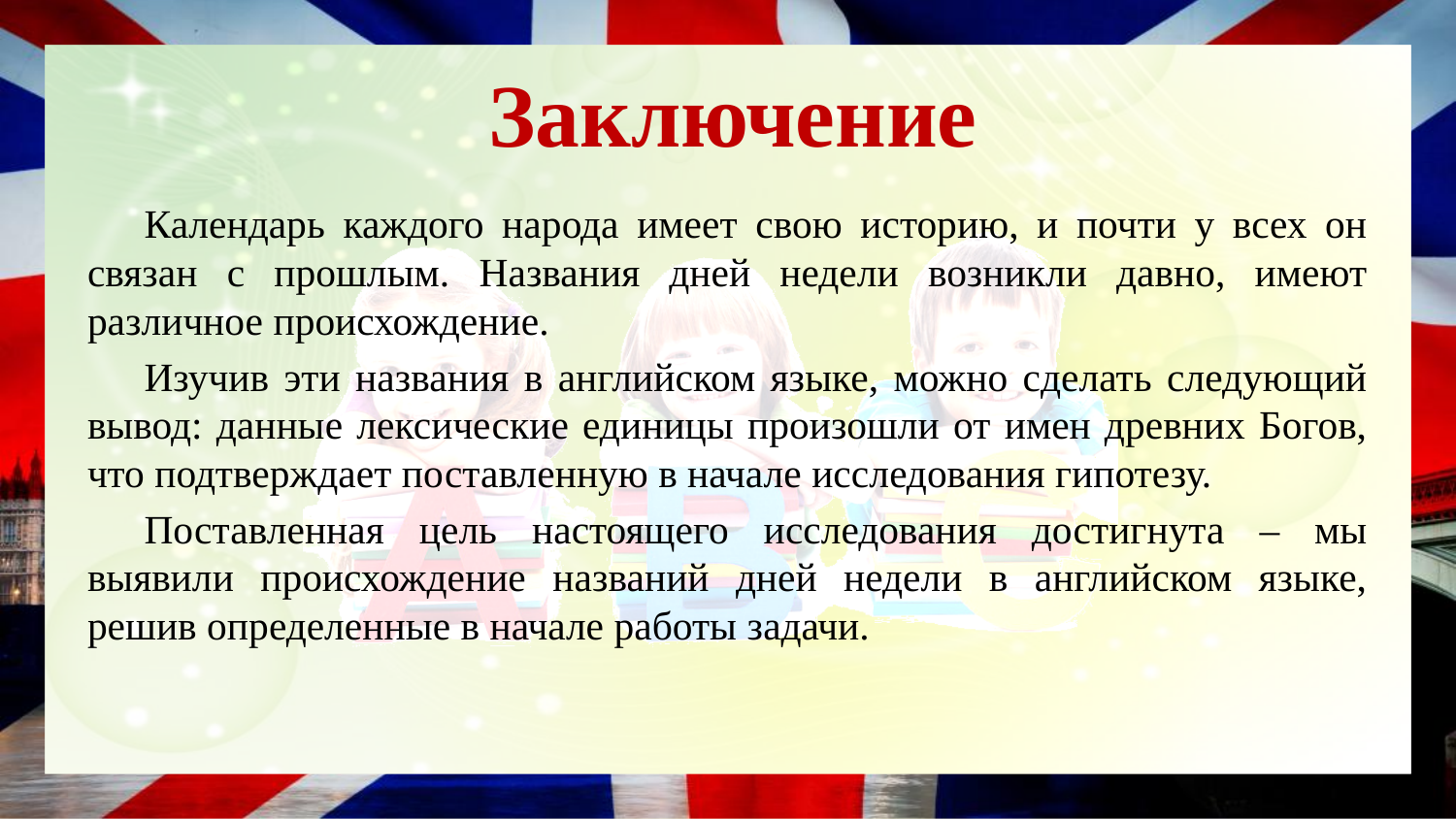

# Заключение
	Календарь каждого народа имеет свою историю, и почти у всех он связан с прошлым. Названия дней недели возникли давно, имеют различное происхождение.
	Изучив эти названия в английском языке, можно сделать следующий вывод: данные лексические единицы произошли от имен древних Богов, что подтверждает поставленную в начале исследования гипотезу.
	Поставленная цель настоящего исследования достигнута – мы выявили происхождение названий дней недели в английском языке, решив определенные в начале работы задачи.